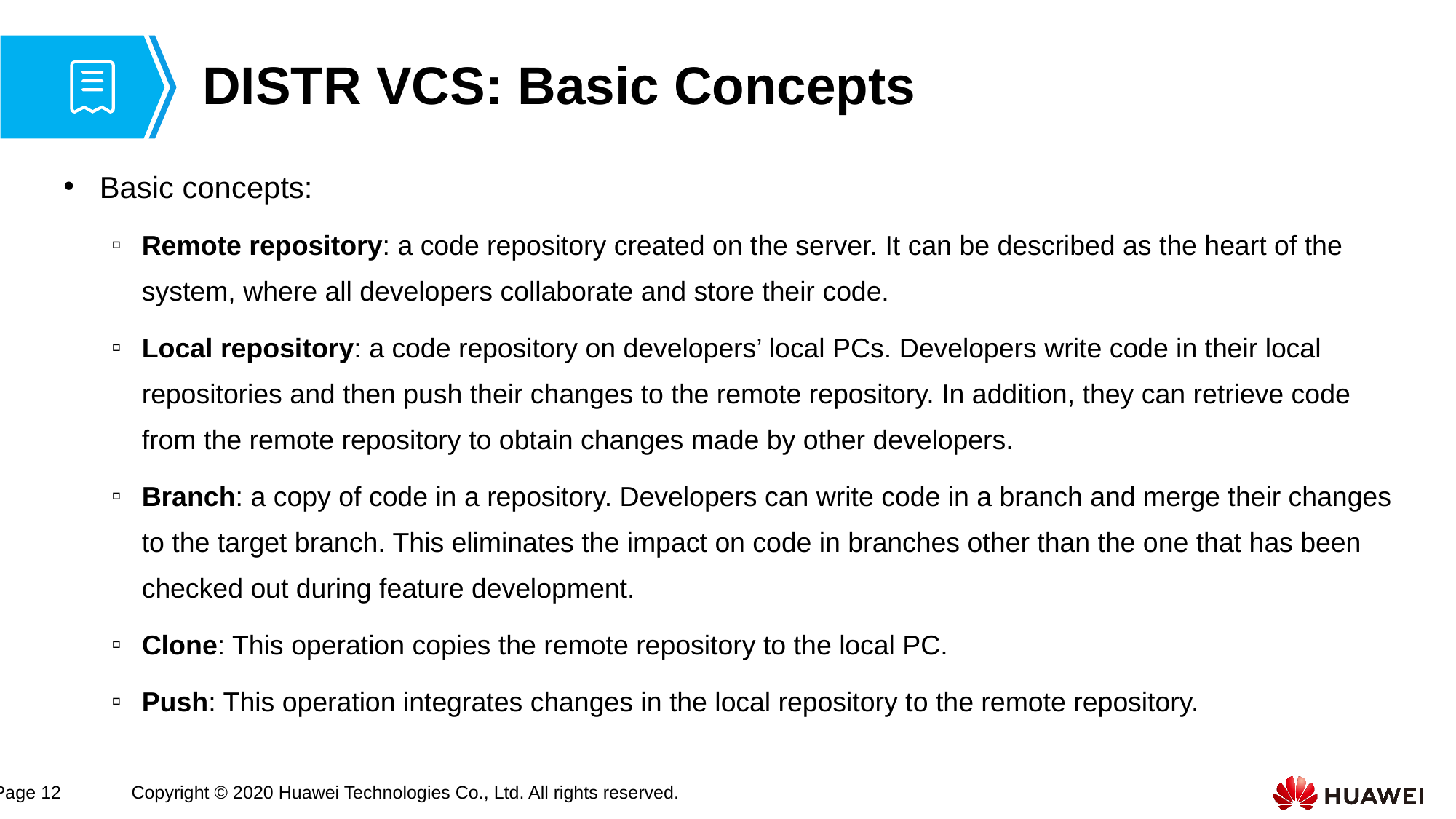

# DISTR VCS: Basic Concepts
Basic concepts:
Remote repository: a code repository created on the server. It can be described as the heart of the system, where all developers collaborate and store their code.
Local repository: a code repository on developers’ local PCs. Developers write code in their local repositories and then push their changes to the remote repository. In addition, they can retrieve code from the remote repository to obtain changes made by other developers.
Branch: a copy of code in a repository. Developers can write code in a branch and merge their changes to the target branch. This eliminates the impact on code in branches other than the one that has been checked out during feature development.
Clone: This operation copies the remote repository to the local PC.
Push: This operation integrates changes in the local repository to the remote repository.